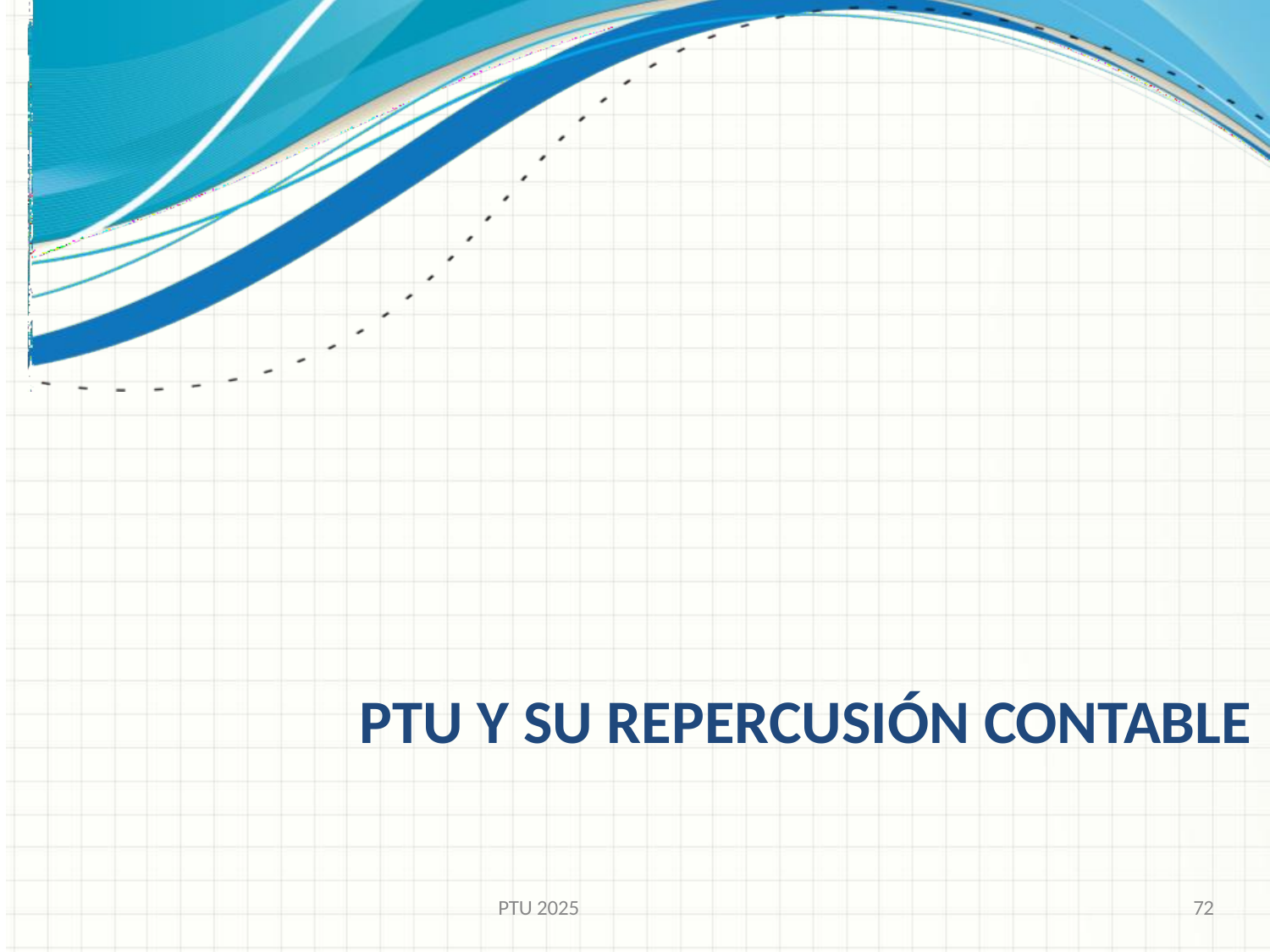

PTU Y SU REPERCUSIÓN CONTABLE
PTU 2025
72